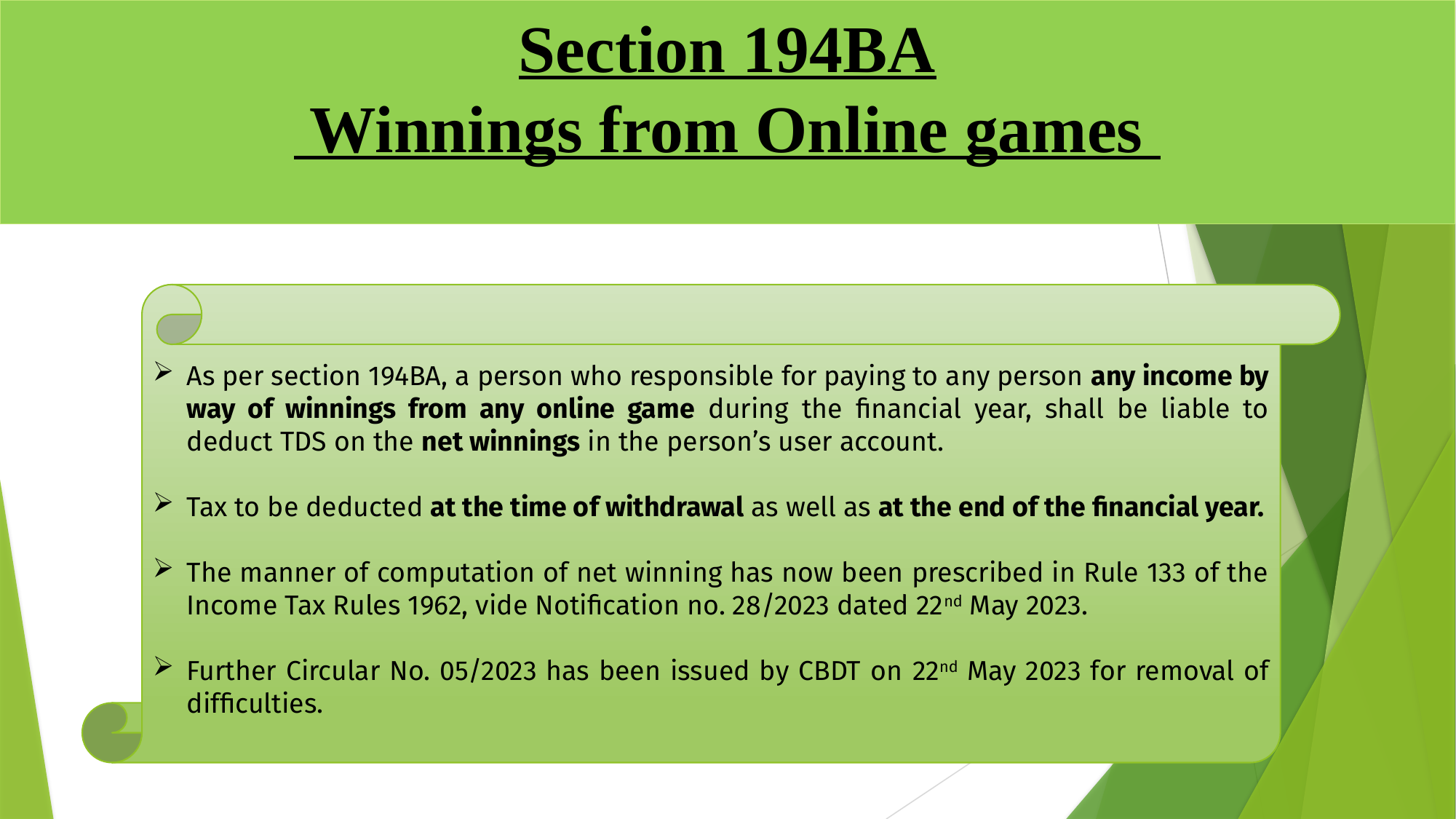

# Section 194BA Winnings from Online games
As per section 194BA, a person who responsible for paying to any person any income by way of winnings from any online game during the financial year, shall be liable to deduct TDS on the net winnings in the person’s user account.

Tax to be deducted at the time of withdrawal as well as at the end of the financial year.

The manner of computation of net winning has now been prescribed in Rule 133 of the Income Tax Rules 1962, vide Notification no. 28/2023 dated 22nd May 2023.

Further Circular No. 05/2023 has been issued by CBDT on 22nd May 2023 for removal of difficulties.